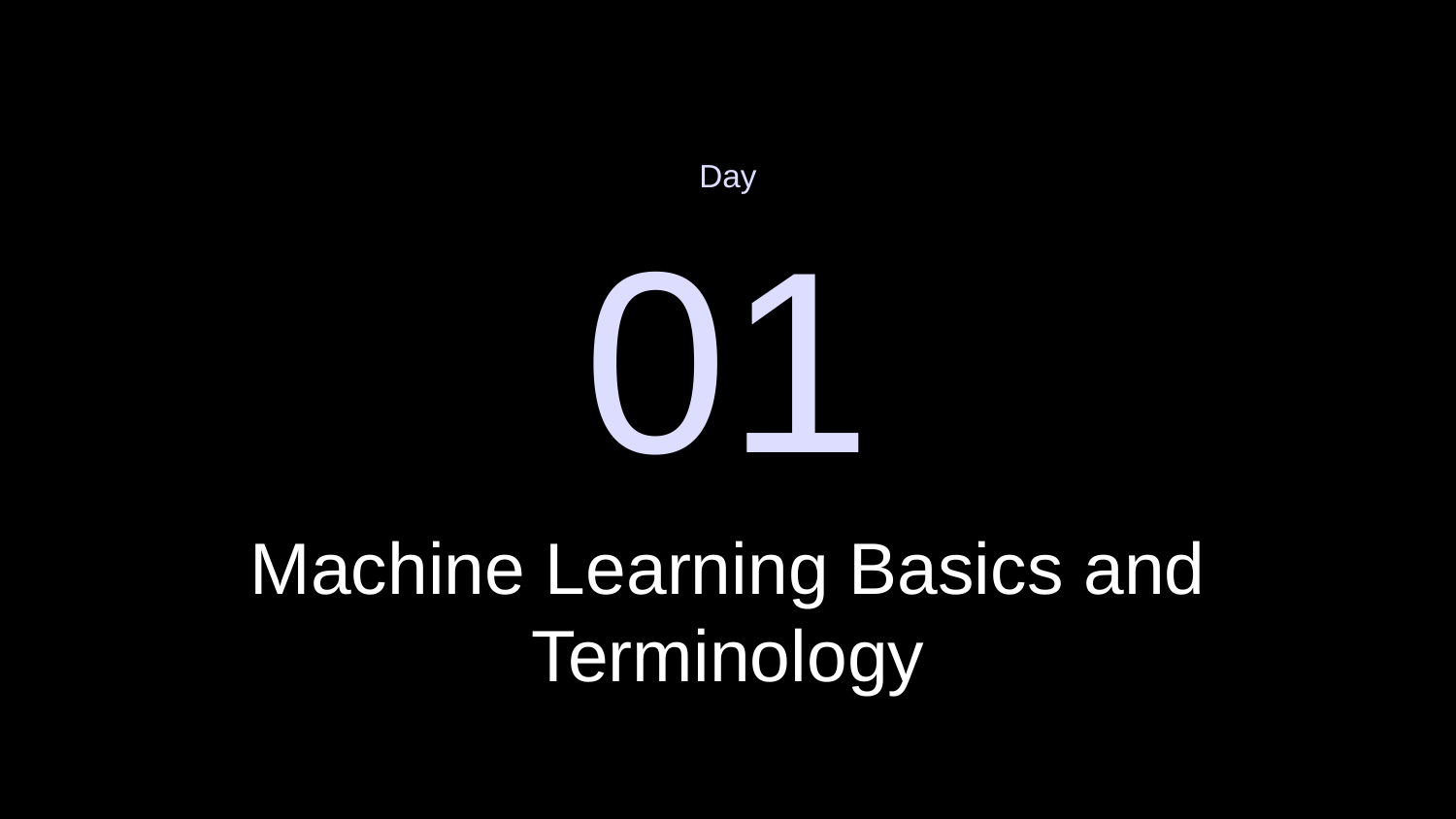

Day
01
# Machine Learning Basics and Terminology